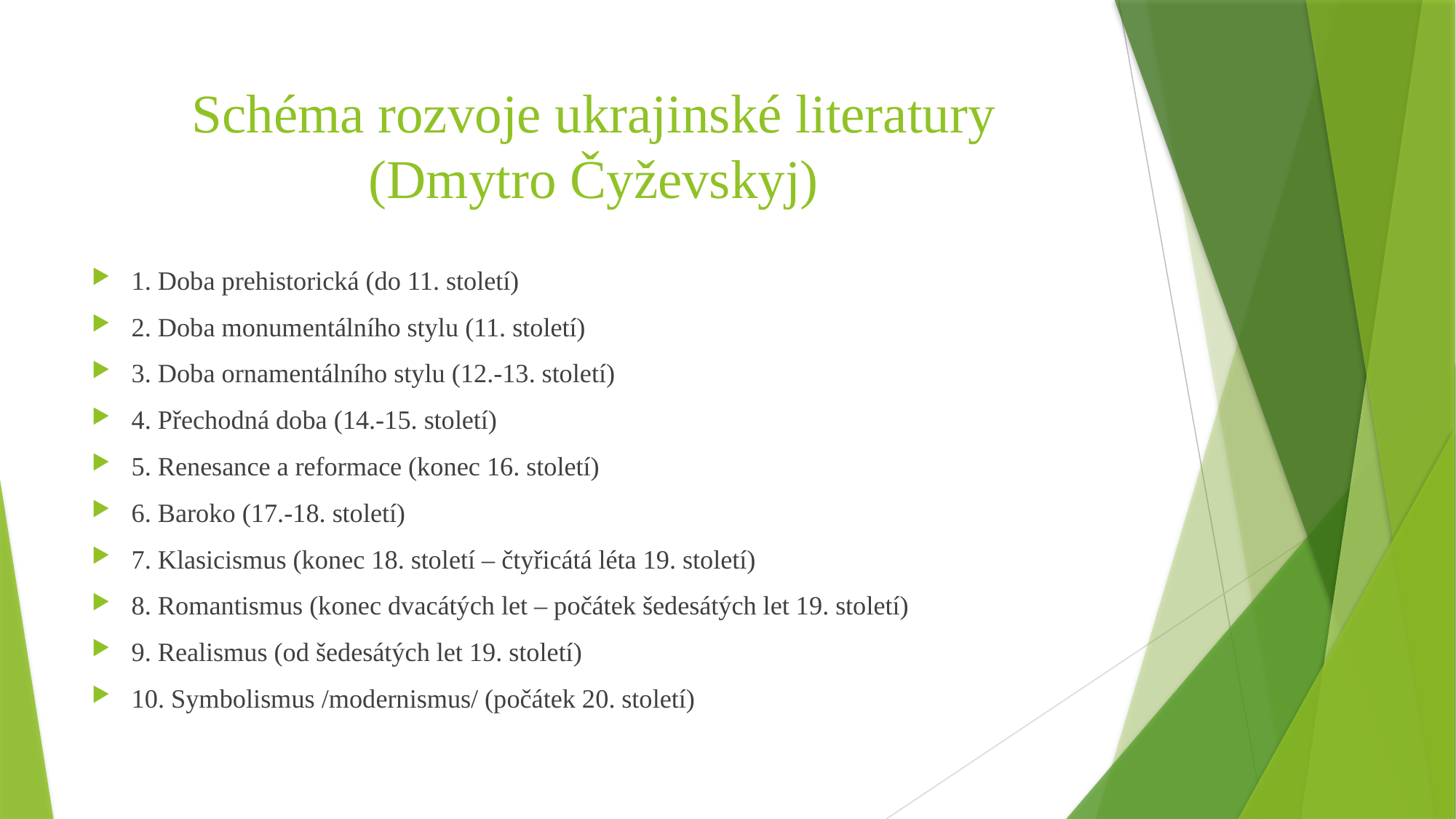

# Schéma rozvoje ukrajinské literatury (Dmytro Čyževskyj)
1. Doba prehistorická (do 11. století)
2. Doba monumentálního stylu (11. století)
3. Doba ornamentálního stylu (12.-13. století)
4. Přechodná doba (14.-15. století)
5. Renesance a reformace (konec 16. století)
6. Baroko (17.-18. století)
7. Klasicismus (konec 18. století – čtyřicátá léta 19. století)
8. Romantismus (konec dvacátých let – počátek šedesátých let 19. století)
9. Realismus (od šedesátých let 19. století)
10. Symbolismus /modernismus/ (počátek 20. století)